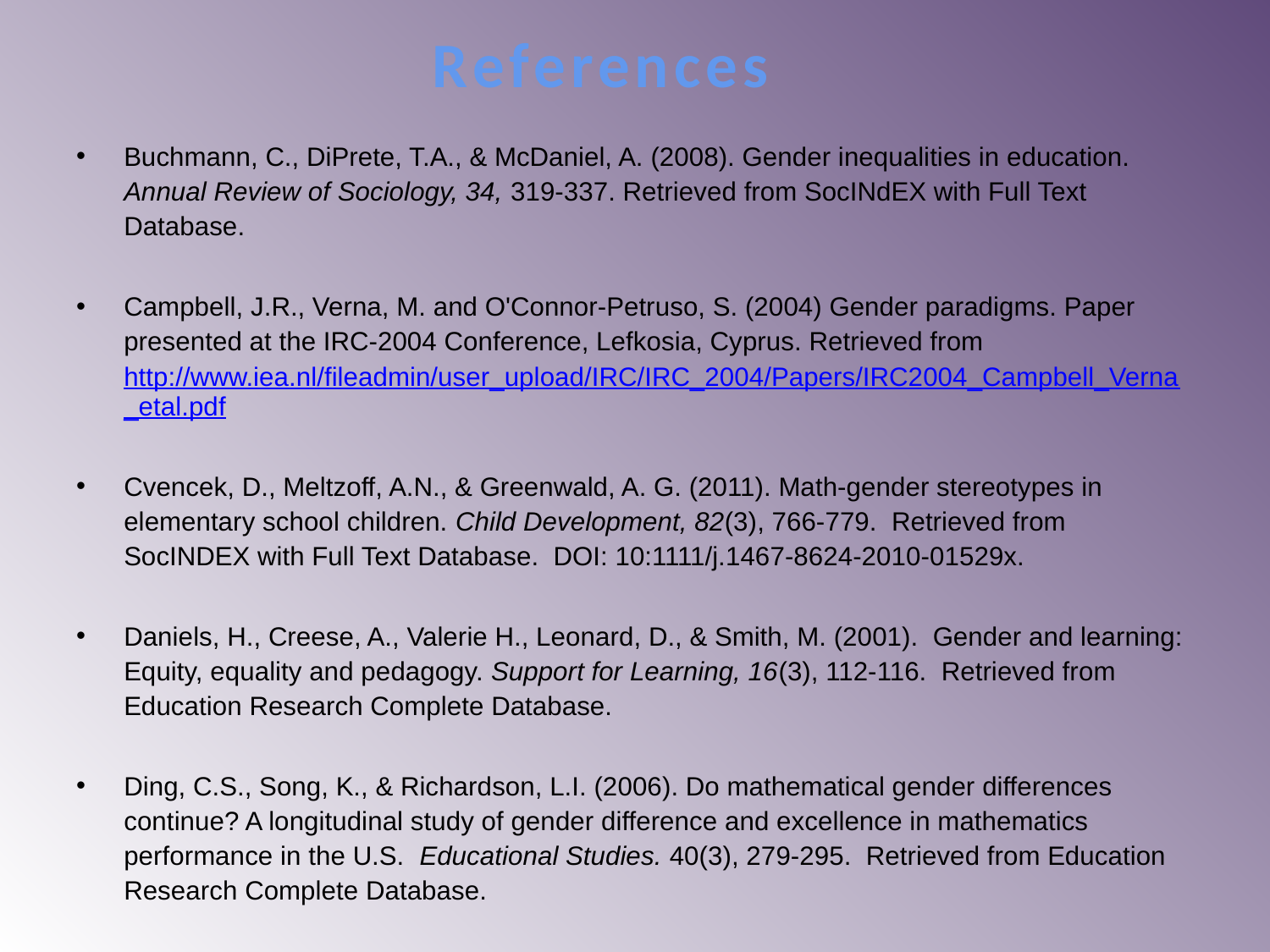

# References
Buchmann, C., DiPrete, T.A., & McDaniel, A. (2008). Gender inequalities in education. Annual Review of Sociology, 34, 319-337. Retrieved from SocINdEX with Full Text Database.

Campbell, J.R., Verna, M. and O'Connor-Petruso, S. (2004) Gender paradigms. Paper presented at the IRC-2004 Conference, Lefkosia, Cyprus. Retrieved from http://www.iea.nl/fileadmin/user_upload/IRC/IRC_2004/Papers/IRC2004_Campbell_Verna_etal.pdf

Cvencek, D., Meltzoff, A.N., & Greenwald, A. G. (2011). Math-gender stereotypes in elementary school children. Child Development, 82(3), 766-779.  Retrieved from SocINDEX with Full Text Database.  DOI: 10:1111/j.1467-8624-2010-01529x.

Daniels, H., Creese, A., Valerie H., Leonard, D., & Smith, M. (2001).  Gender and learning: Equity, equality and pedagogy. Support for Learning, 16(3), 112-116.  Retrieved from Education Research Complete Database.

Ding, C.S., Song, K., & Richardson, L.I. (2006). Do mathematical gender differences continue? A longitudinal study of gender difference and excellence in mathematics performance in the U.S.  Educational Studies. 40(3), 279-295.  Retrieved from Education Research Complete Database.